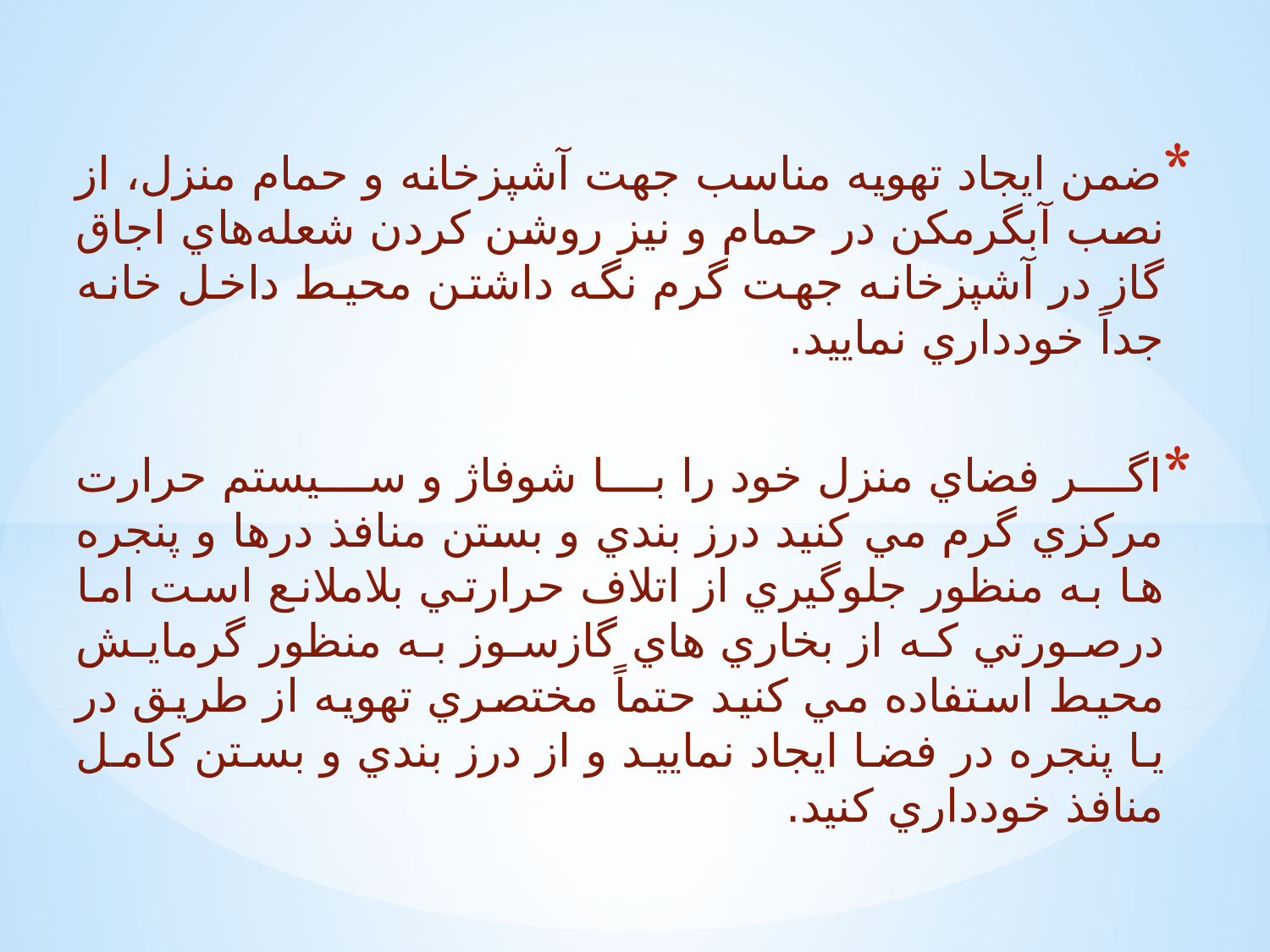

ضمن ايجاد تهويه مناسب جهت آشپزخانه و حمام منزل، از نصب آبگرمکن در حمام و نيز روشن کردن شعله‌هاي اجاق گاز در آشپزخانه جهت گرم نگه داشتن محيط داخل خانه جداً خودداري نماييد.

اگر فضاي منزل خود را با شوفاژ و سيستم حرارت مرکزي گرم مي کنيد درز بندي و بستن منافذ درها و پنجره ها به منظور جلوگيري از اتلاف حرارتي بلاملانع است اما درصورتي که از بخاري هاي گازسوز به منظور گرمايش محيط استفاده مي کنيد حتماً مختصري تهويه از طريق در يا پنجره در فضا ايجاد نماييد و از درز بندي و بستن کامل منافذ خودداري کنيد.